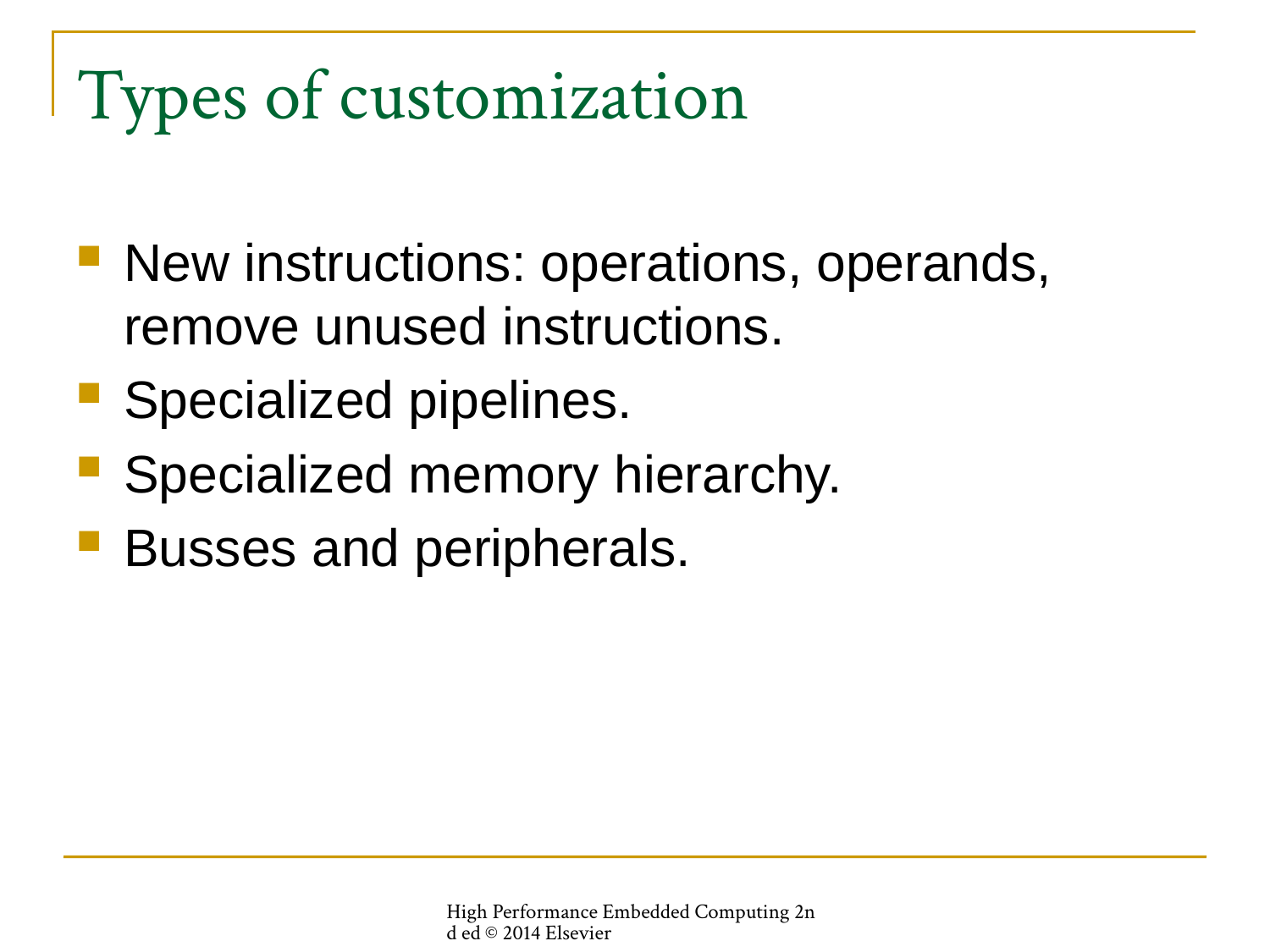

# Types of customization
New instructions: operations, operands, remove unused instructions.
Specialized pipelines.
Specialized memory hierarchy.
Busses and peripherals.
High Performance Embedded Computing 2nd ed © 2014 Elsevier